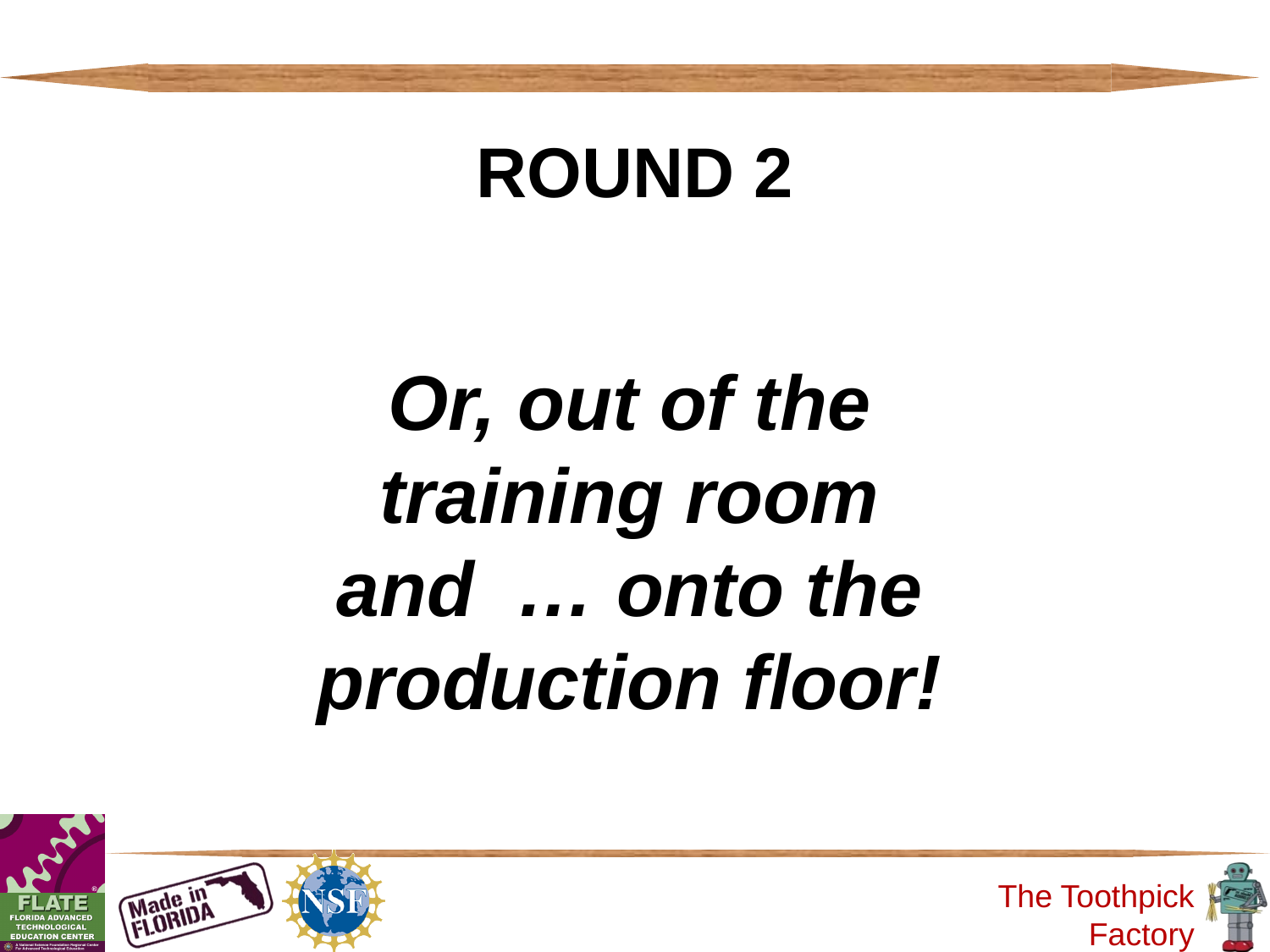

ROUND 2

Or, out of the training room and  … onto the production floor!